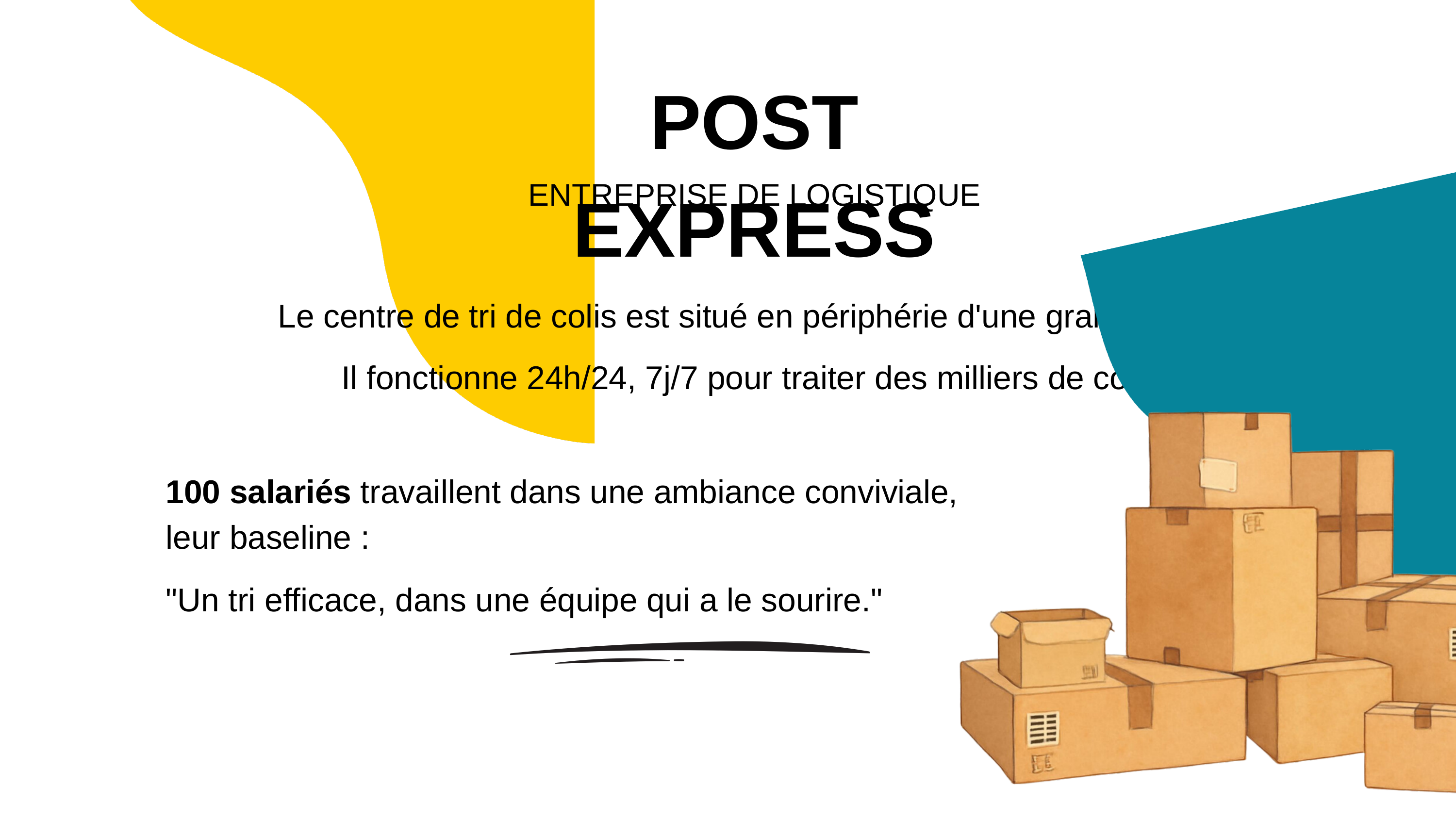

POST EXPRESS
ENTREPRISE DE LOGISTIQUE

Le centre de tri de colis est situé en périphérie d'une grande ville.
Il fonctionne 24h/24, 7j/7 pour traiter des milliers de colis.

100 salariés travaillent dans une ambiance conviviale,
leur baseline : ​

"Un tri efficace, dans une équipe qui a le sourire."​